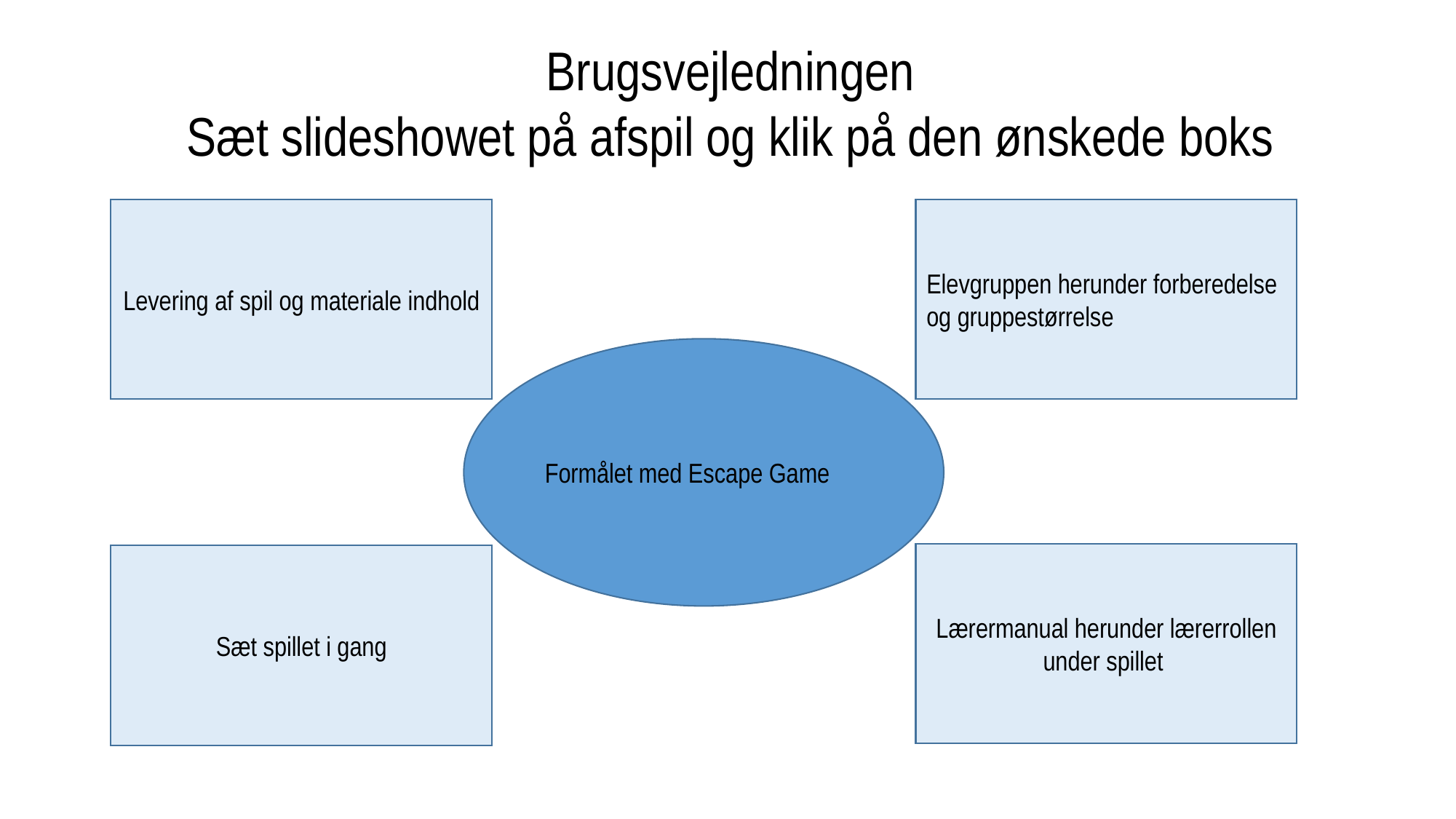

Brugsvejledningen
Sæt slideshowet på afspil og klik på den ønskede boks
Levering af spil og materiale indhold
Elevgruppen herunder forberedelse og gruppestørrelse
Formålet med Escape Game
Lærermanual herunder lærerrollen under spillet
Sæt spillet i gang